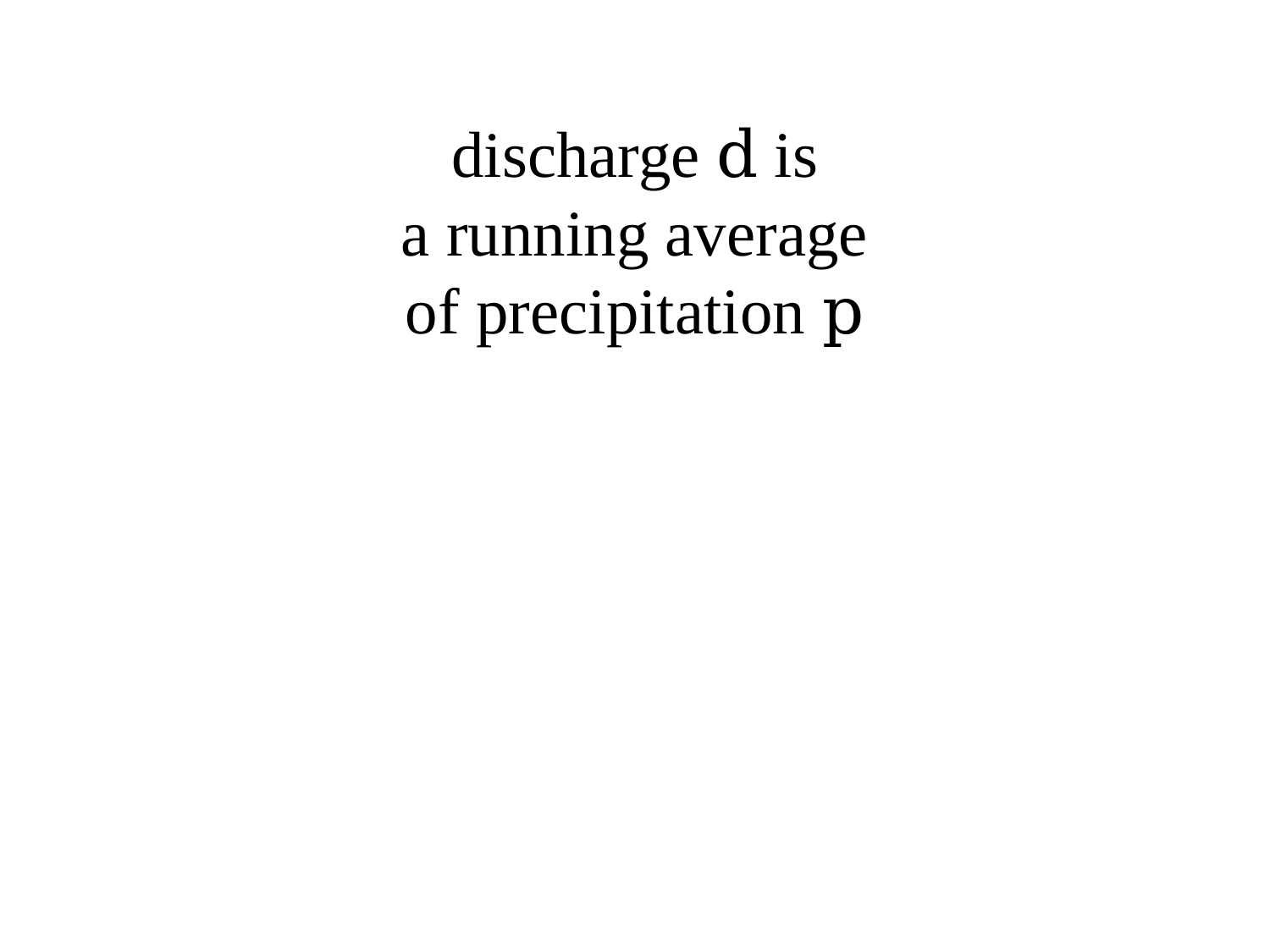

# discharge d is a running average of precipitation p